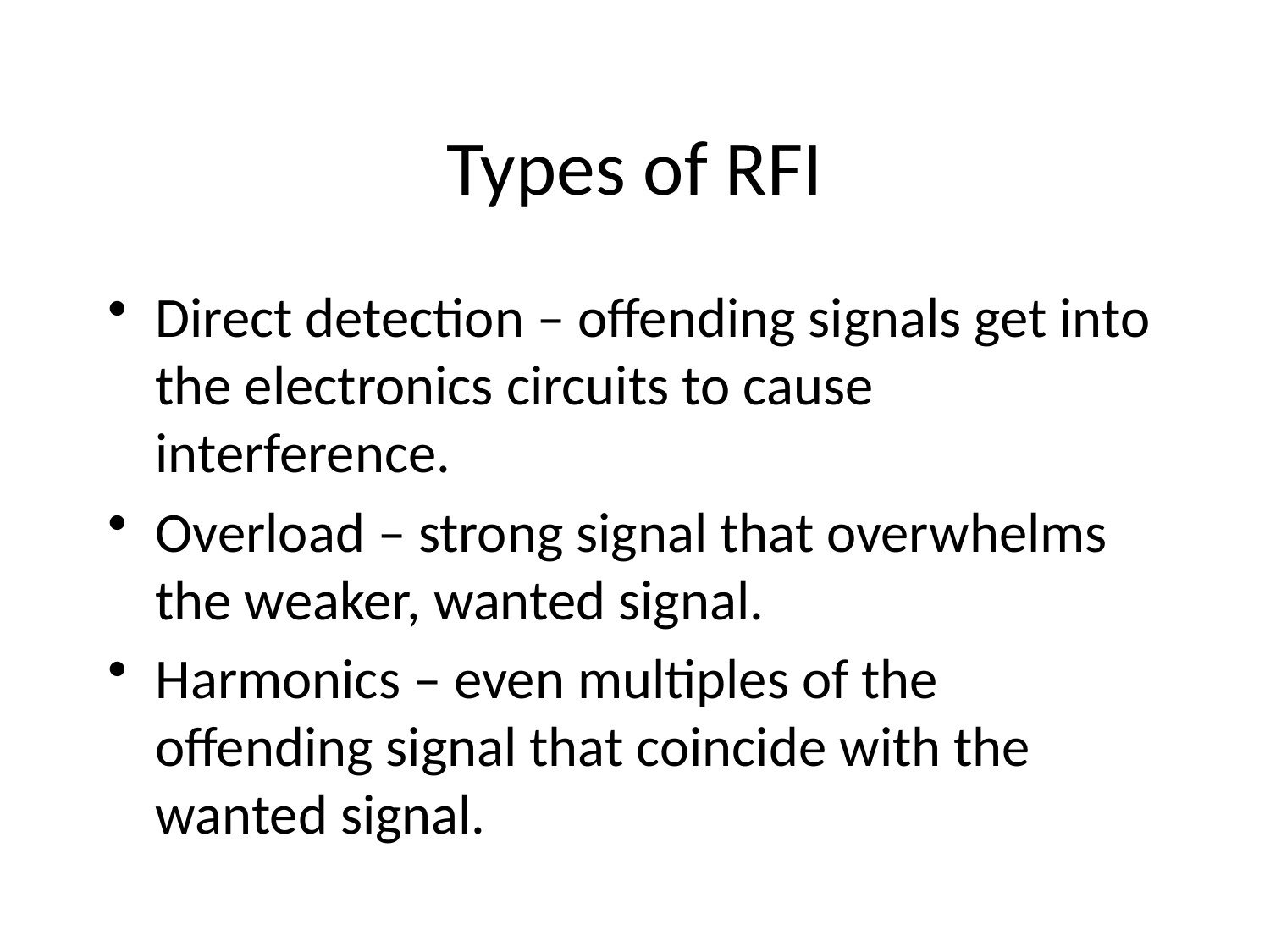

Types of RFI
Direct detection – offending signals get into the electronics circuits to cause interference.
Overload – strong signal that overwhelms the weaker, wanted signal.
Harmonics – even multiples of the offending signal that coincide with the wanted signal.